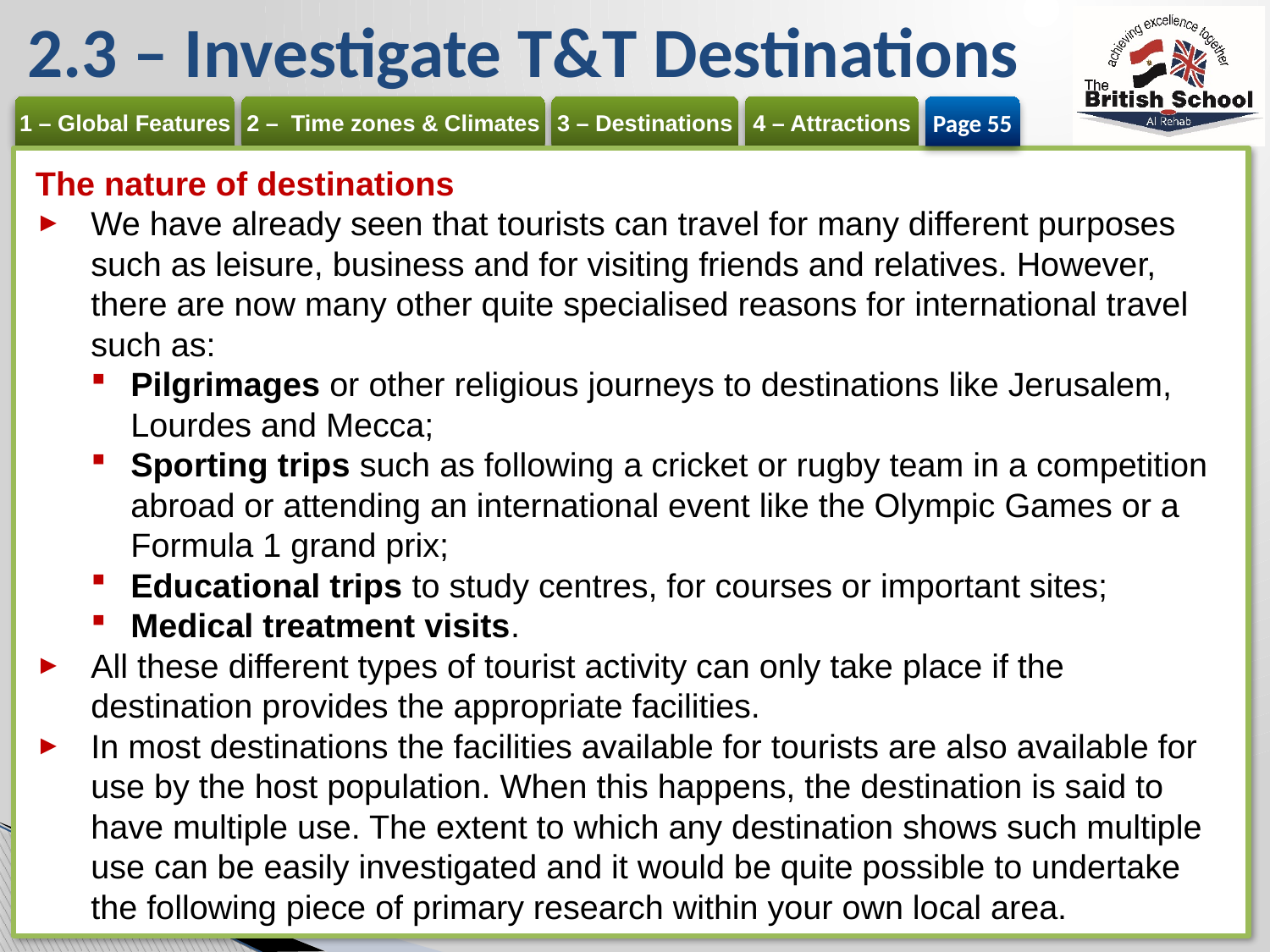

# 2.3 – Investigate T&T Destinations
Page 55
The nature of destinations
We have already seen that tourists can travel for many different purposes such as leisure, business and for visiting friends and relatives. However, there are now many other quite specialised reasons for international travel such as:
Pilgrimages or other religious journeys to destinations like Jerusalem, Lourdes and Mecca;
Sporting trips such as following a cricket or rugby team in a competition abroad or attending an international event like the Olympic Games or a Formula 1 grand prix;
Educational trips to study centres, for courses or important sites;
Medical treatment visits.
All these different types of tourist activity can only take place if the destination provides the appropriate facilities.
In most destinations the facilities available for tourists are also available for use by the host population. When this happens, the destination is said to have multiple use. The extent to which any destination shows such multiple use can be easily investigated and it would be quite possible to undertake the following piece of primary research within your own local area.